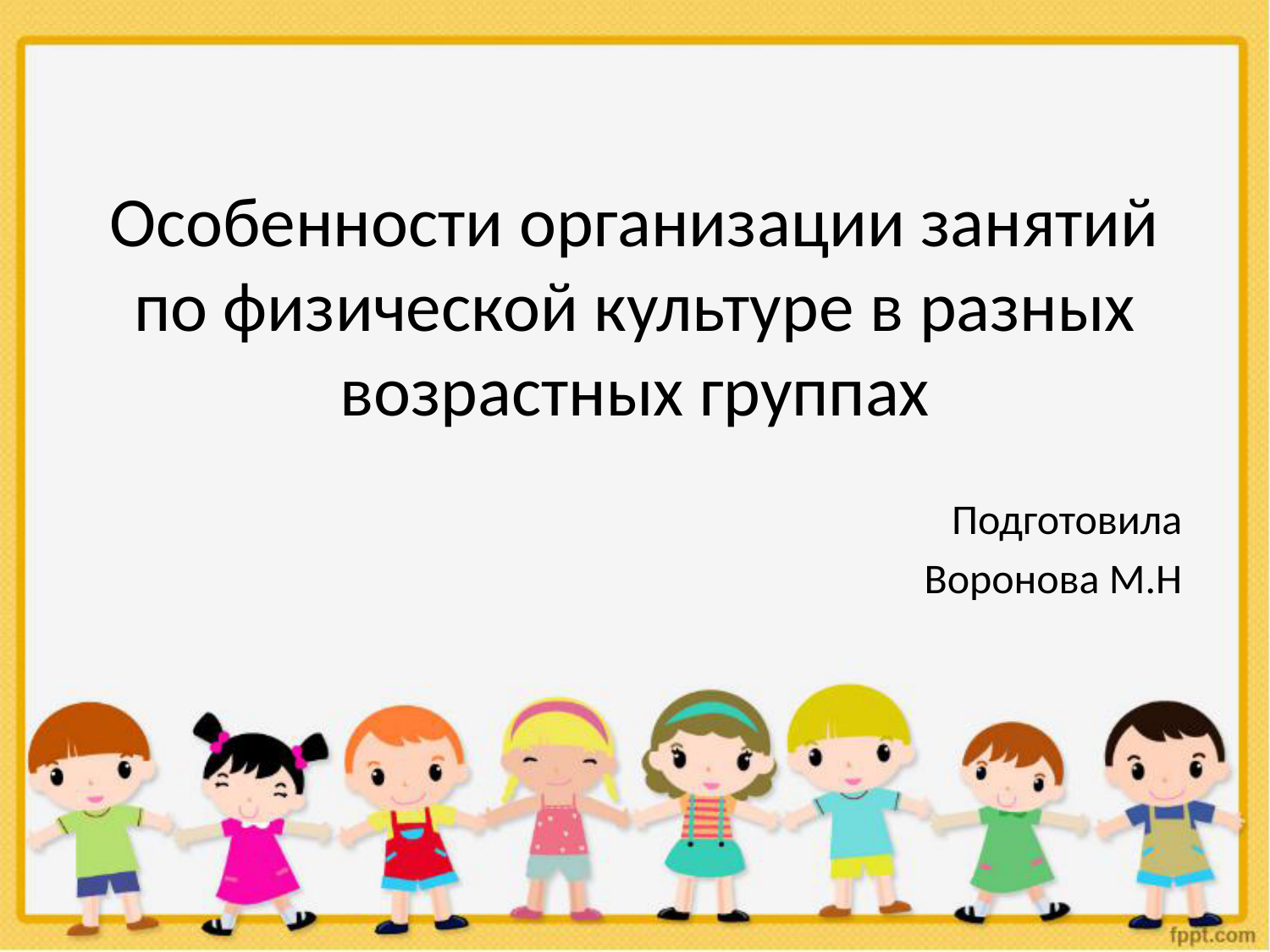

# Особенности организации занятий по физической культуре в разных возрастных группах
Подготовила
Воронова М.Н